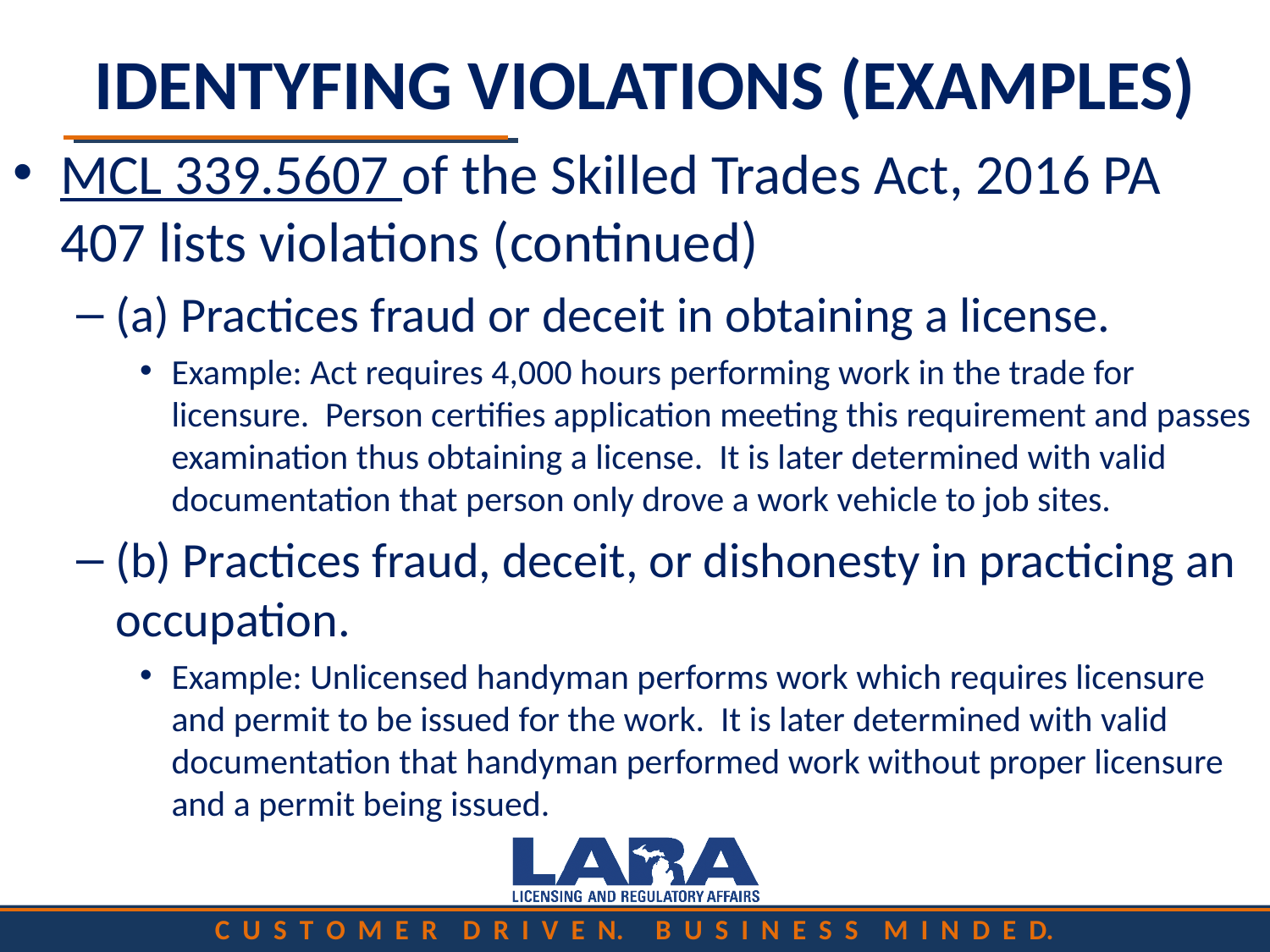

# IDENTYFING VIOLATIONS (EXAMPLES)
MCL 339.5607 of the Skilled Trades Act, 2016 PA 407 lists violations (continued)
(a) Practices fraud or deceit in obtaining a license.
Example: Act requires 4,000 hours performing work in the trade for licensure.  Person certifies application meeting this requirement and passes examination thus obtaining a license.  It is later determined with valid documentation that person only drove a work vehicle to job sites.
(b) Practices fraud, deceit, or dishonesty in practicing an occupation.
Example: Unlicensed handyman performs work which requires licensure and permit to be issued for the work.  It is later determined with valid documentation that handyman performed work without proper licensure and a permit being issued.